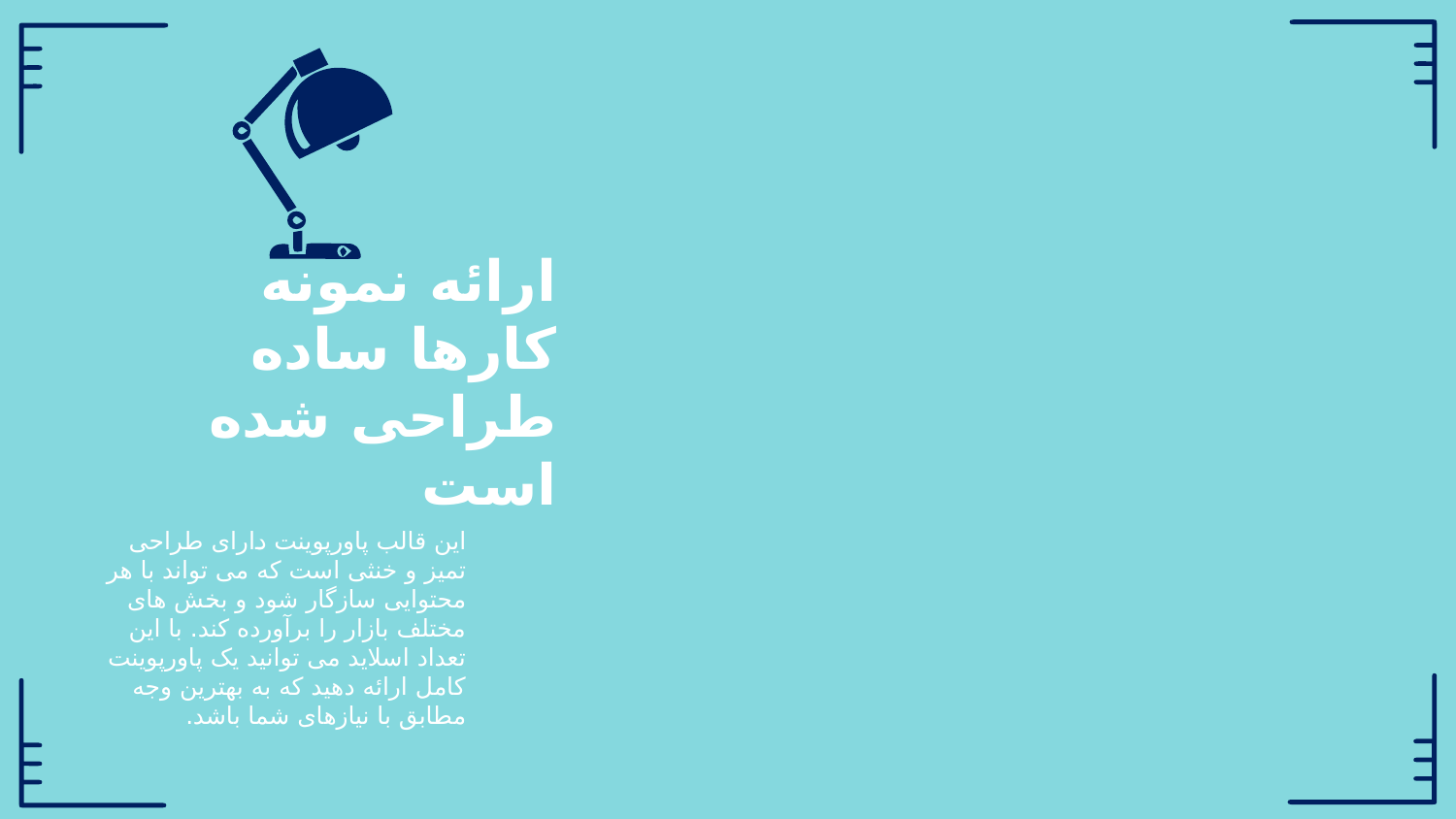

ارائه نمونه کارها ساده طراحی شده است

این قالب پاورپوینت دارای طراحی تمیز و خنثی است که می تواند با هر محتوایی سازگار شود و بخش های مختلف بازار را برآورده کند. با این تعداد اسلاید می توانید یک پاورپوینت کامل ارائه دهید که به بهترین وجه مطابق با نیازهای شما باشد.